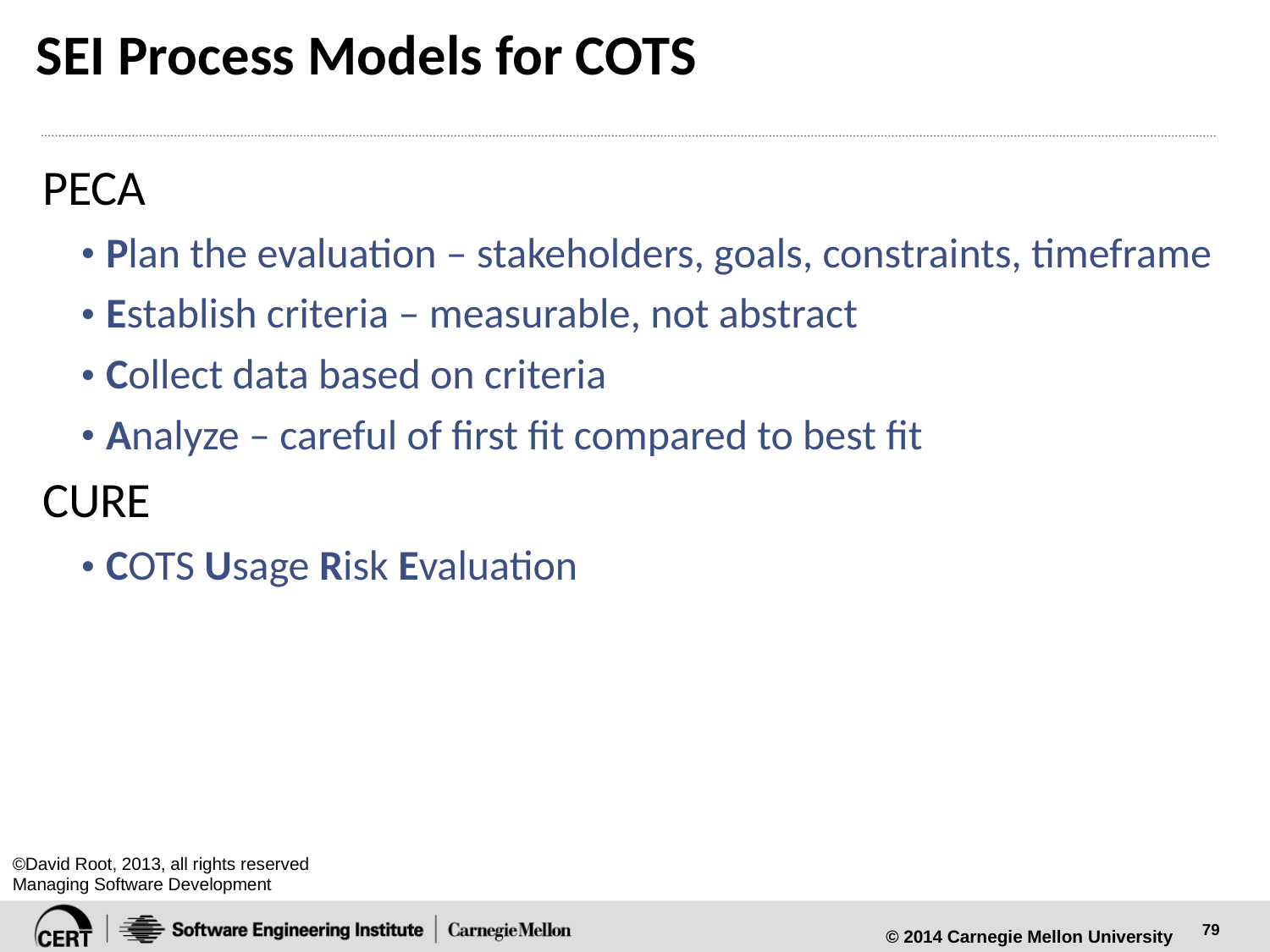

# SEI Process Models for COTS
PECA
Plan the evaluation – stakeholders, goals, constraints, timeframe
Establish criteria – measurable, not abstract
Collect data based on criteria
Analyze – careful of first fit compared to best fit
CURE
COTS Usage Risk Evaluation
©David Root, 2013, all rights reserved
Managing Software Development